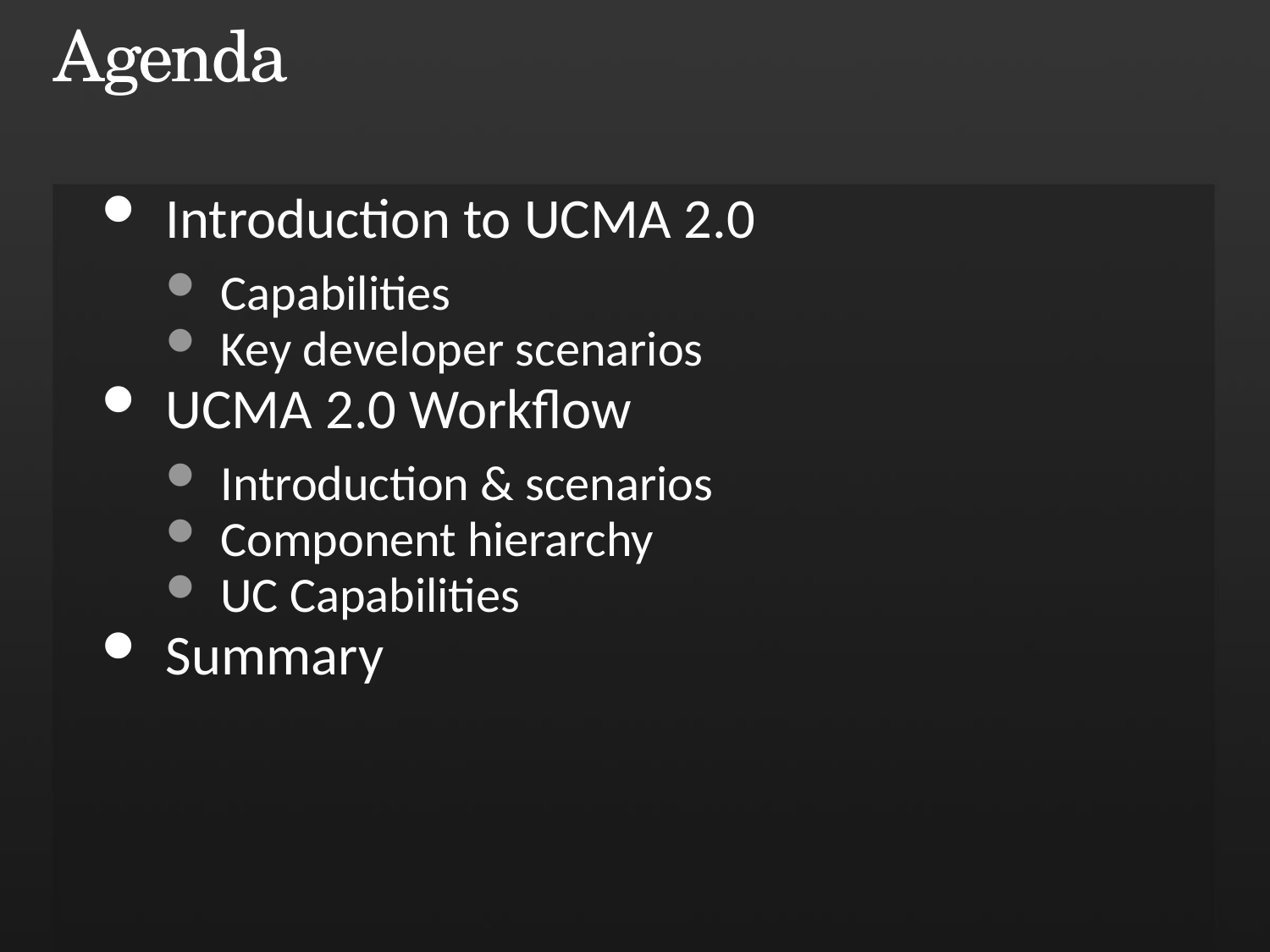

# Agenda
Introduction to UCMA 2.0
Capabilities
Key developer scenarios
UCMA 2.0 Workflow
Introduction & scenarios
Component hierarchy
UC Capabilities
Summary